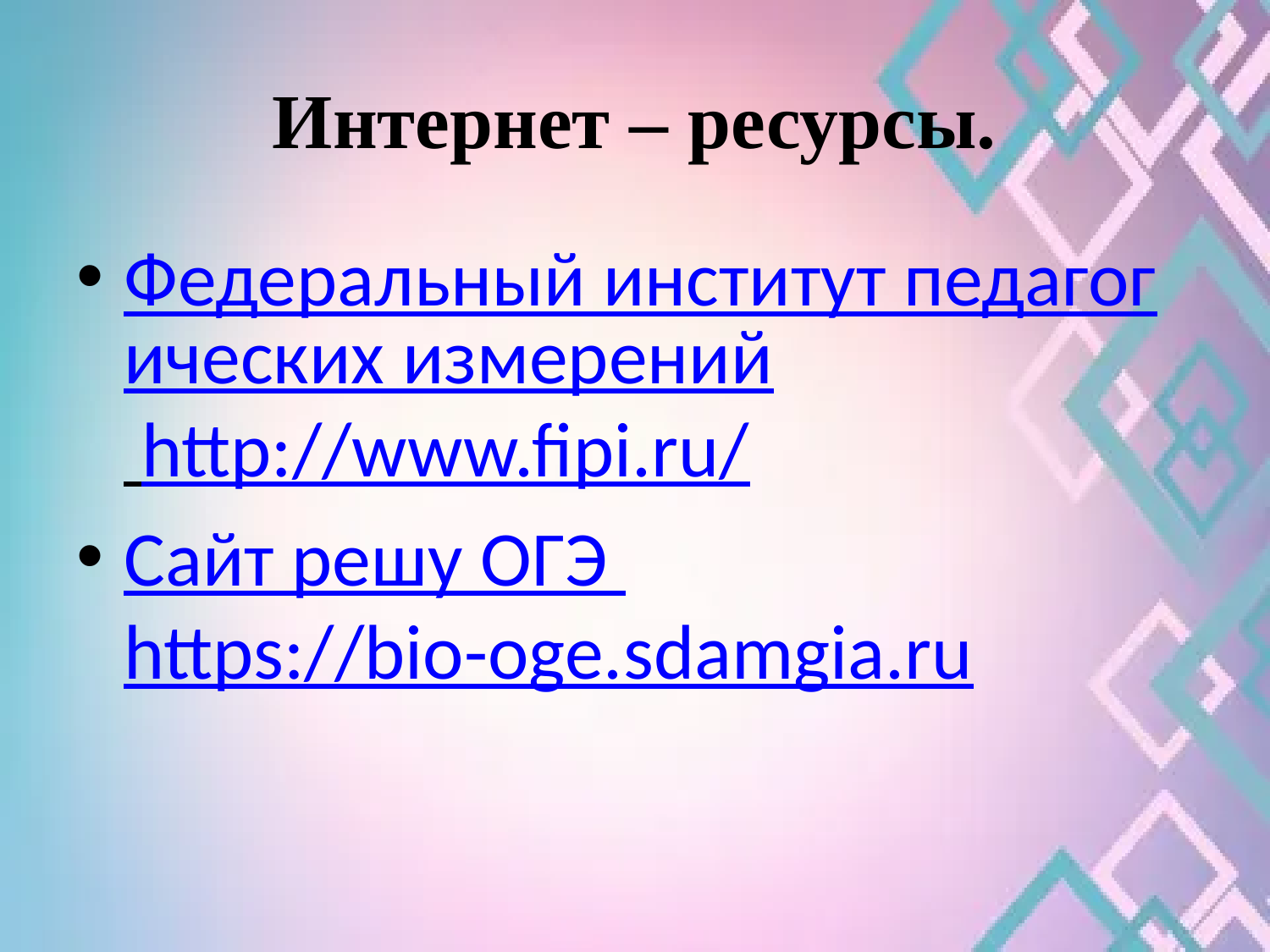

# Интернет – ресурсы.
Федеральный институт педагогических измерений http://www.fipi.ru/
Сайт решу ОГЭ https://bio-oge.sdamgia.ru